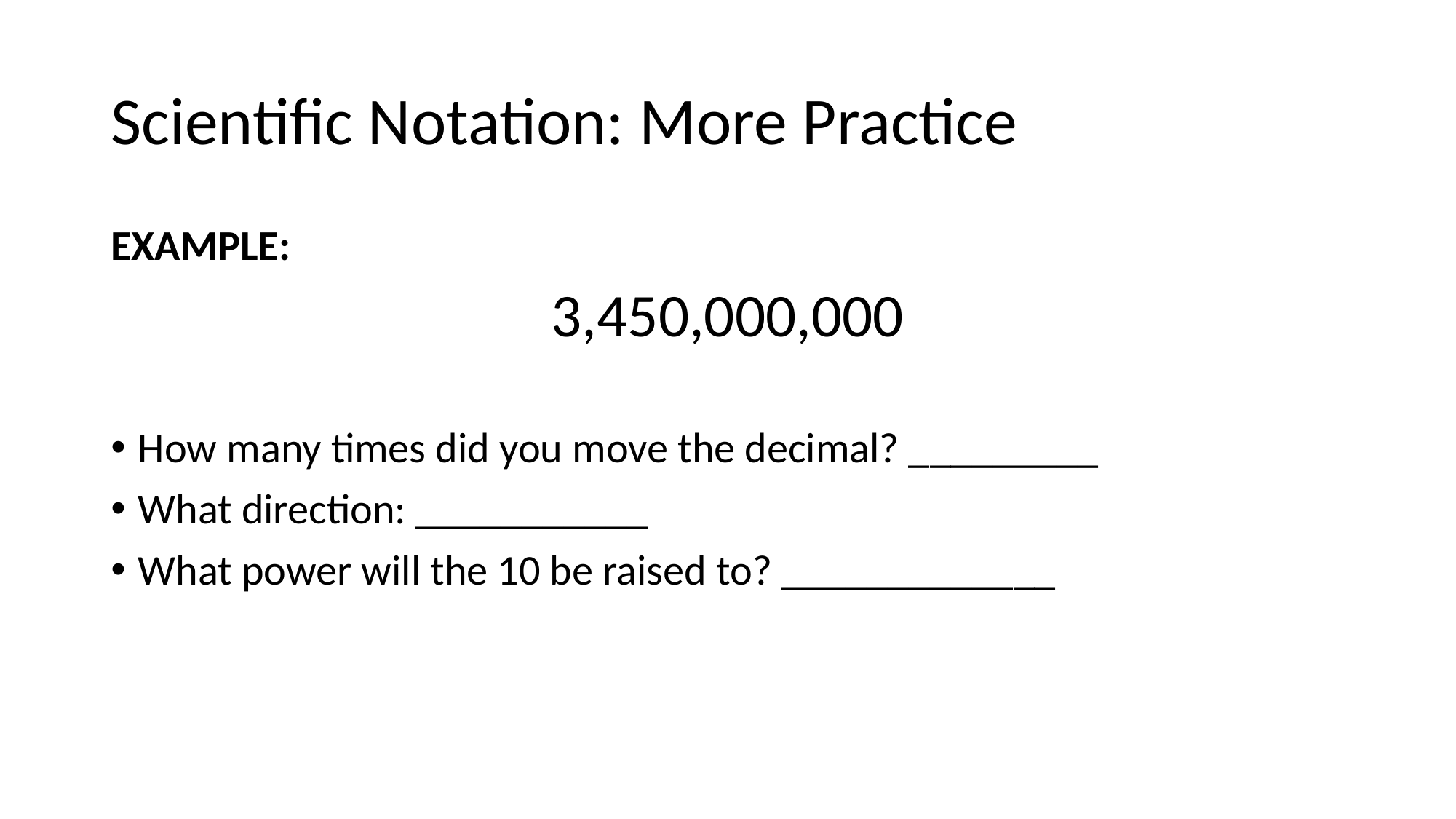

# Scientific Notation: More Practice
EXAMPLE:
3,450,000,000

How many times did you move the decimal? _________
What direction: ___________
What power will the 10 be raised to? _____________